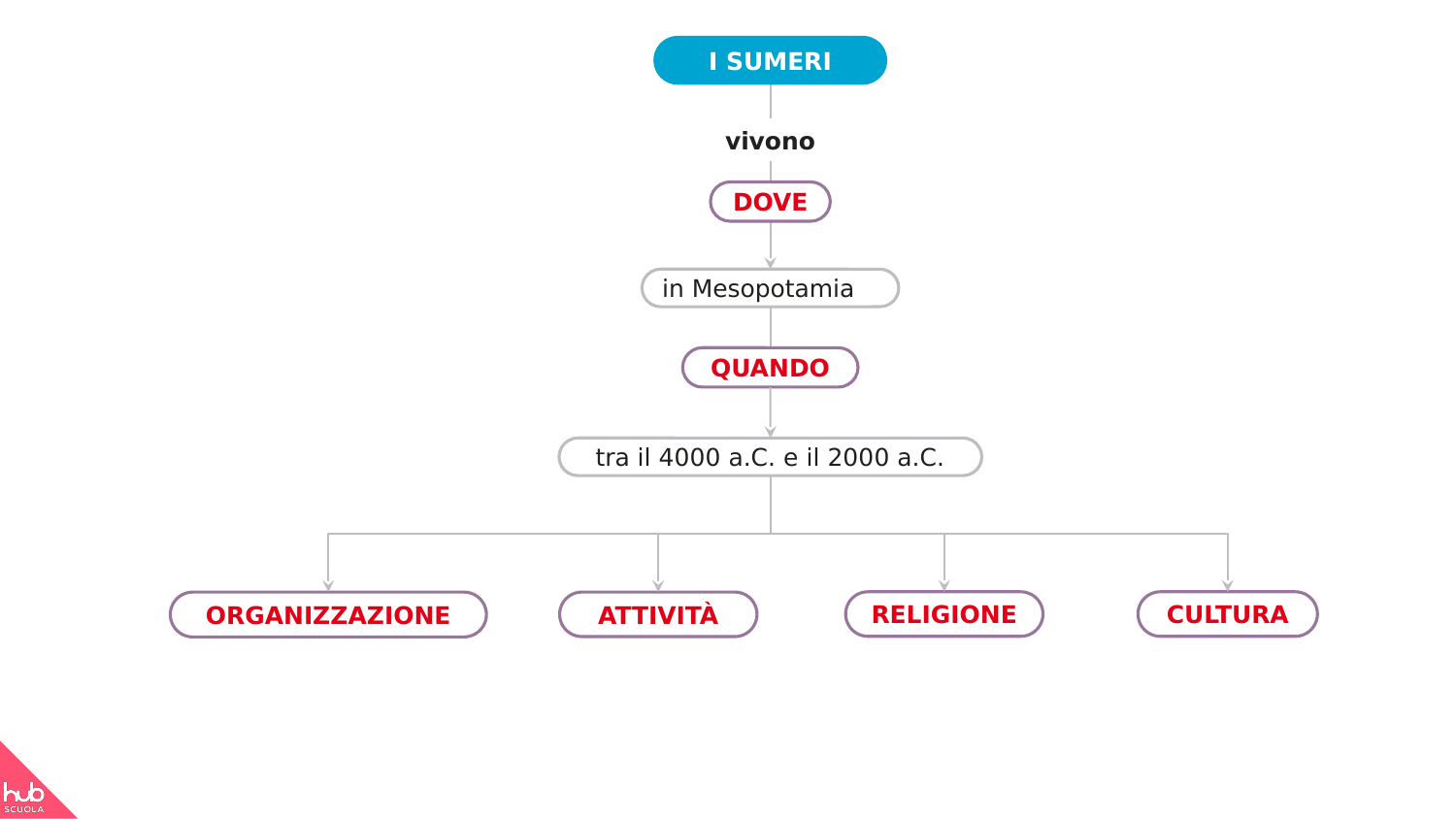

I SUMERI
vivono
DOVE
in Mesopotamia
QUANDO
tra il 4000 a.C. e il 2000 a.C.
RELIGIONE
CULTURA
ORGANIZZAZIONE
ATTIVITÀ